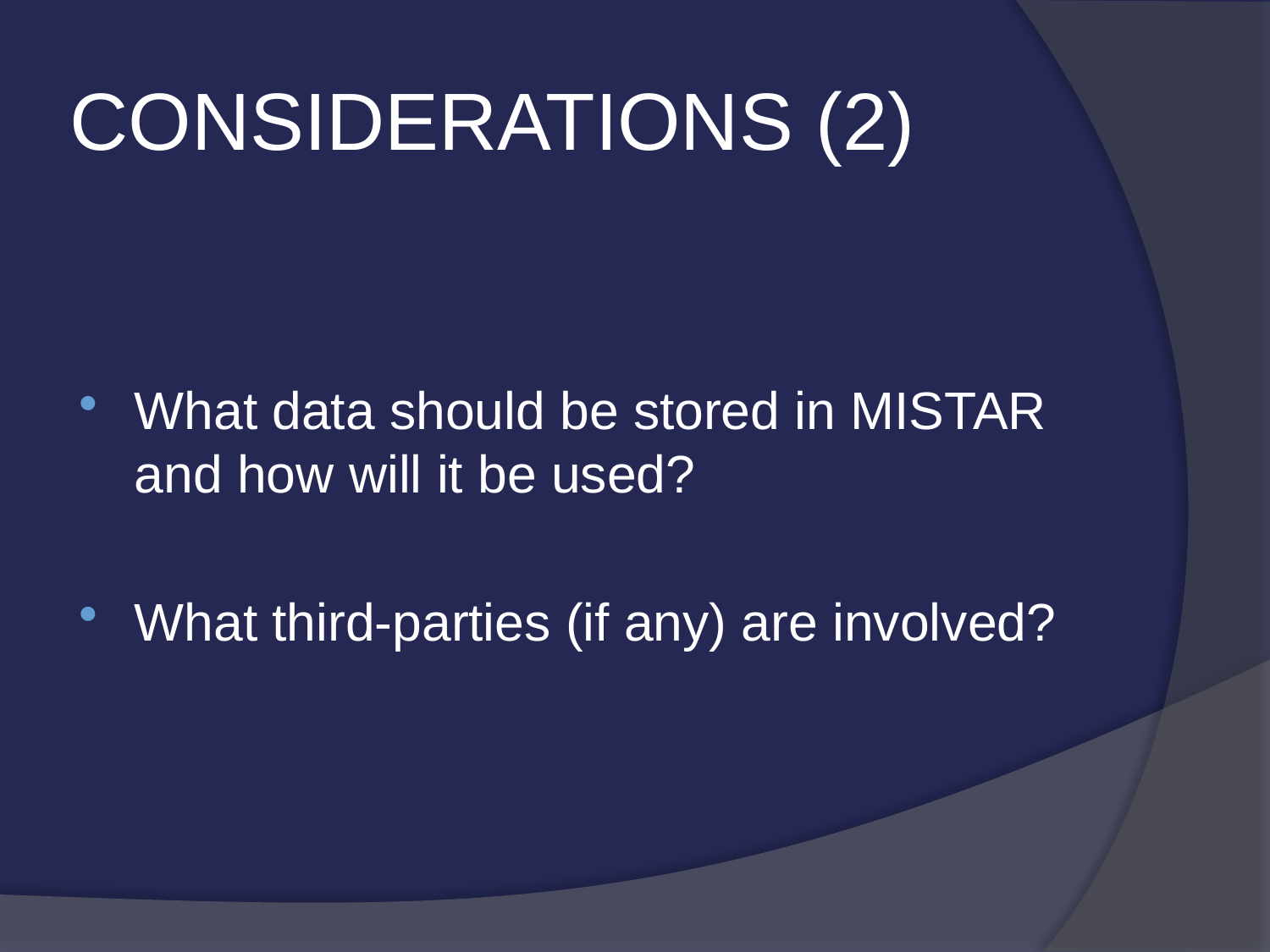

# CONSIDERATIONS (2)

What data should be stored in MISTAR and how will it be used?

What third-parties (if any) are involved?